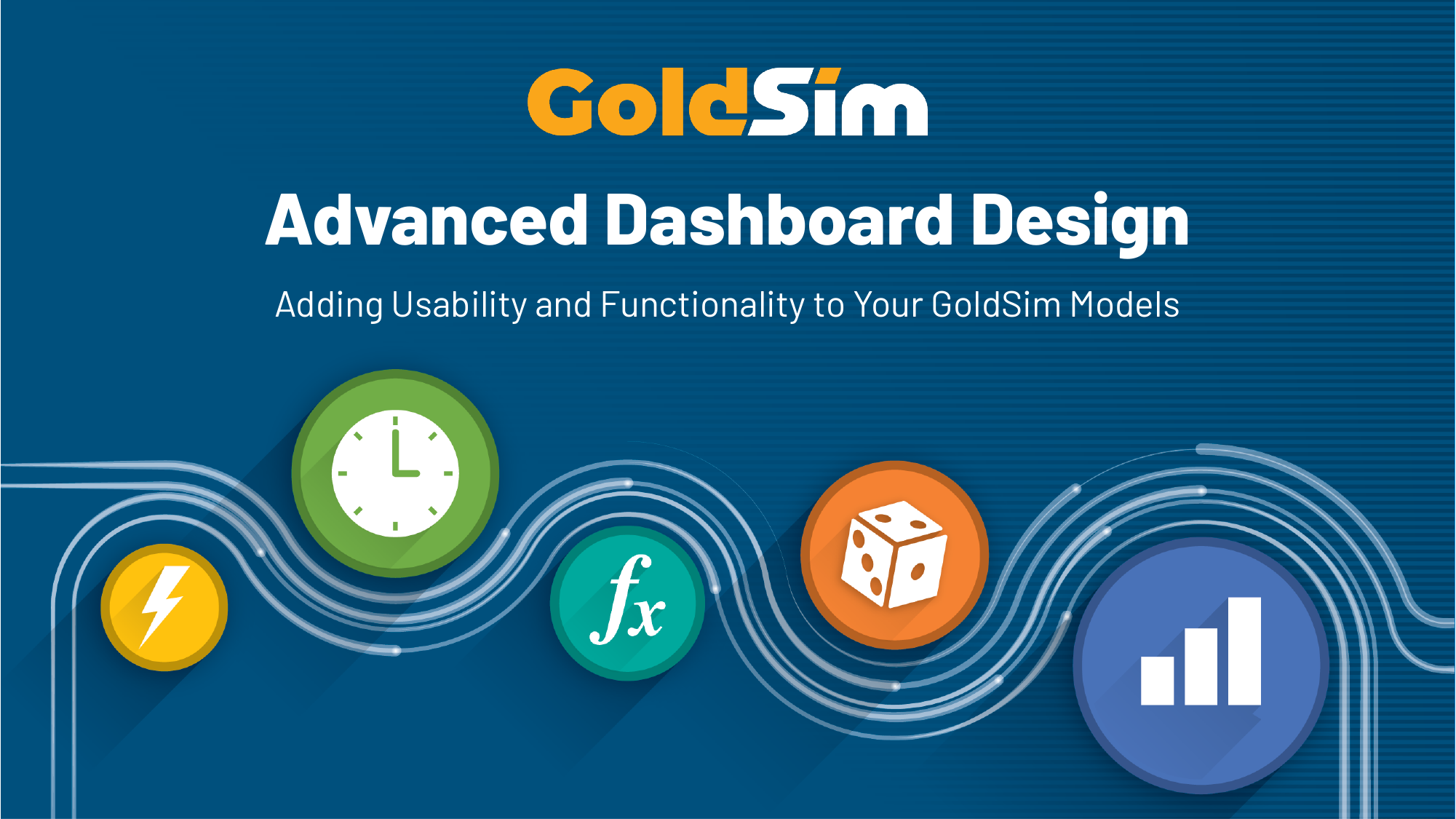

# Advanced Dashboard Design
Adding Usability and Functionality to Your GoldSim Models